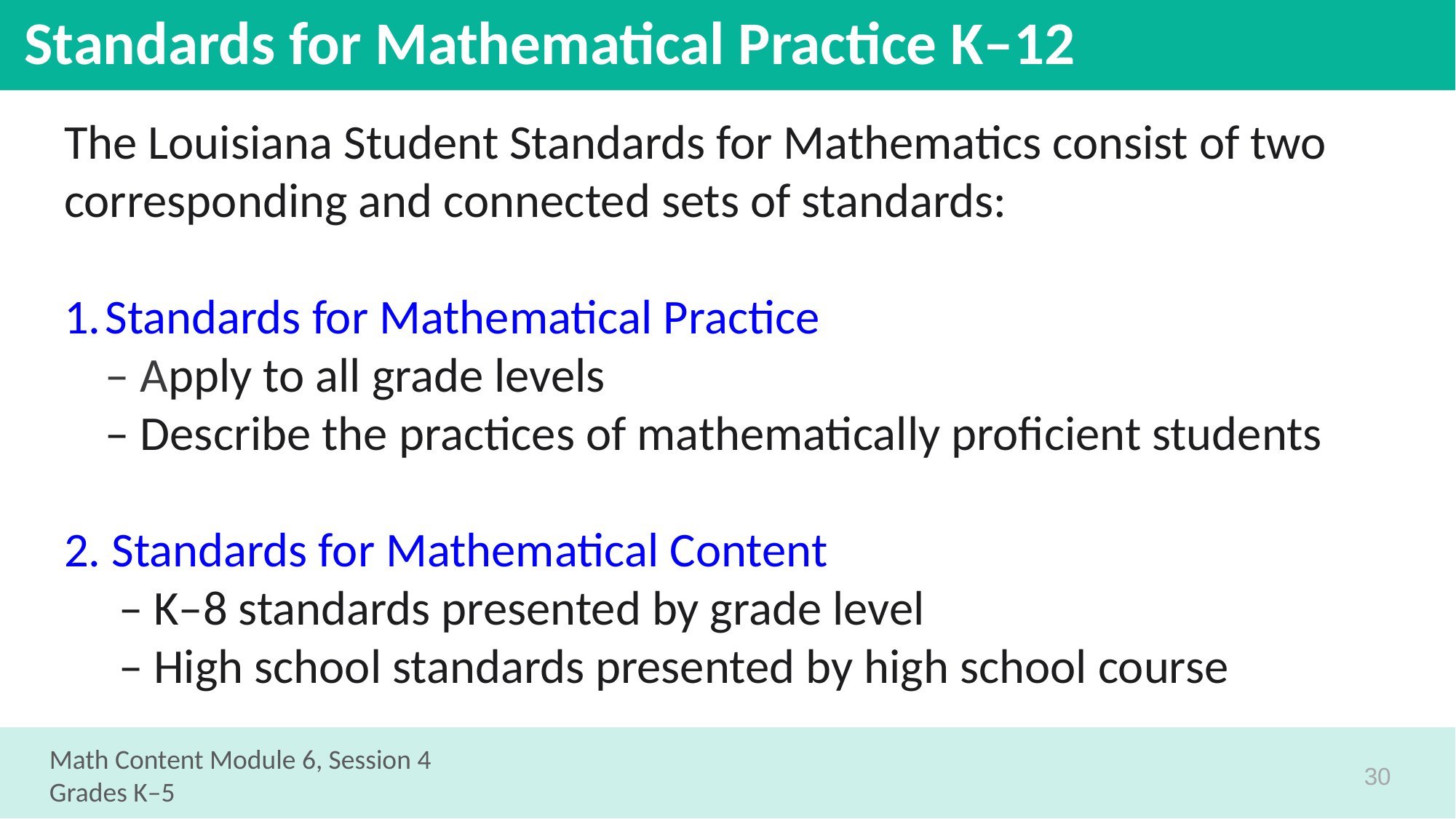

# Standards for Mathematical Practice K–12
The Louisiana Student Standards for Mathematics consist of two corresponding and connected sets of standards:

Standards for Mathematical Practice
– Apply to all grade levels
– Describe the practices of mathematically proficient students

2. Standards for Mathematical Content
     – K–8 standards presented by grade level
     – High school standards presented by high school course

Math Content Module 6, Session 4
Grades K–5
30